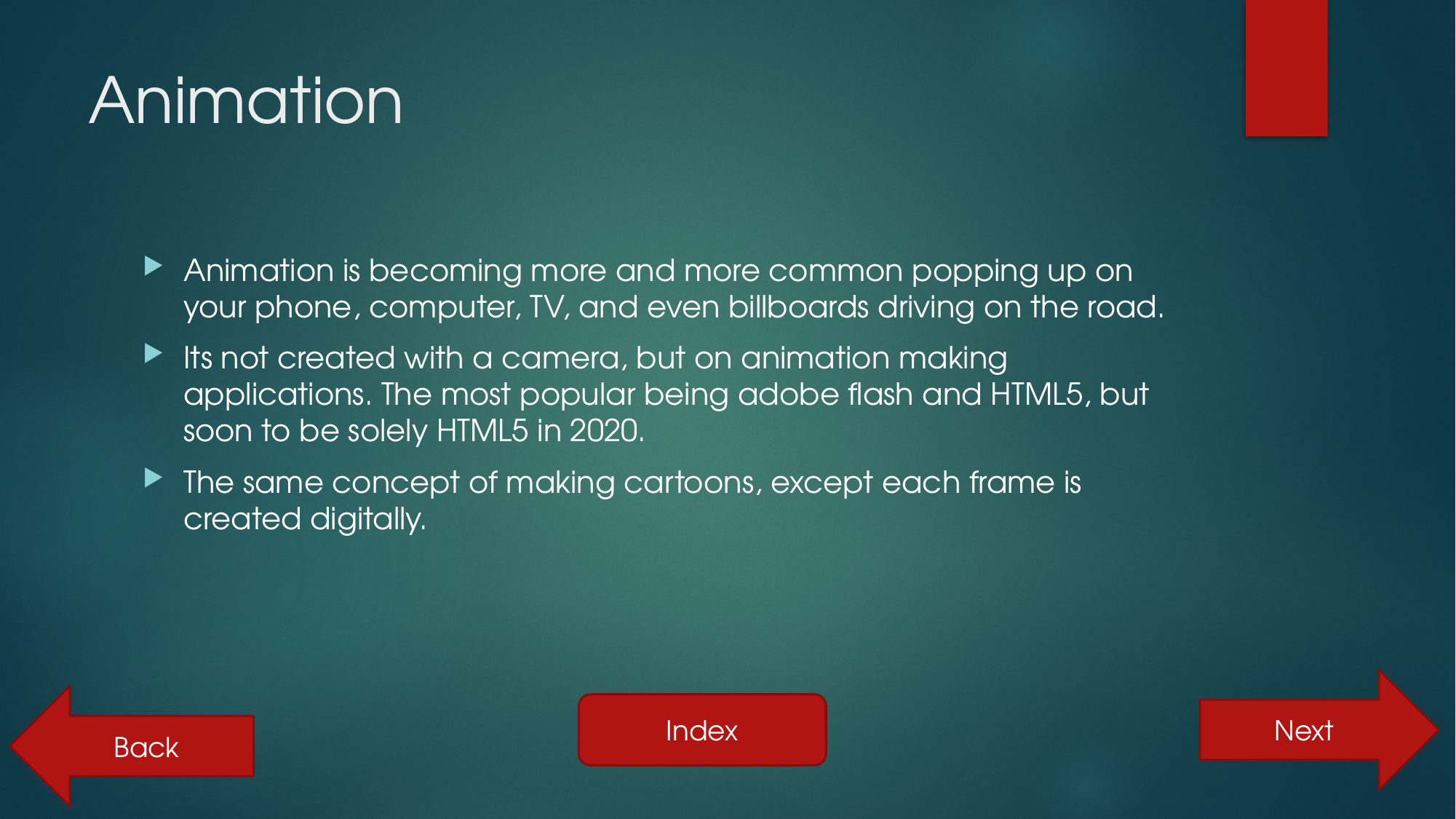

# Animation
Animation is becoming more and more common popping up on your phone, computer, TV, and even billboards driving on the road.
Its not created with a camera, but on animation making applications. The most popular being adobe flash and HTML5, but soon to be solely HTML5 in 2020.
The same concept of making cartoons, except each frame is created digitally.
Next
Back
Index